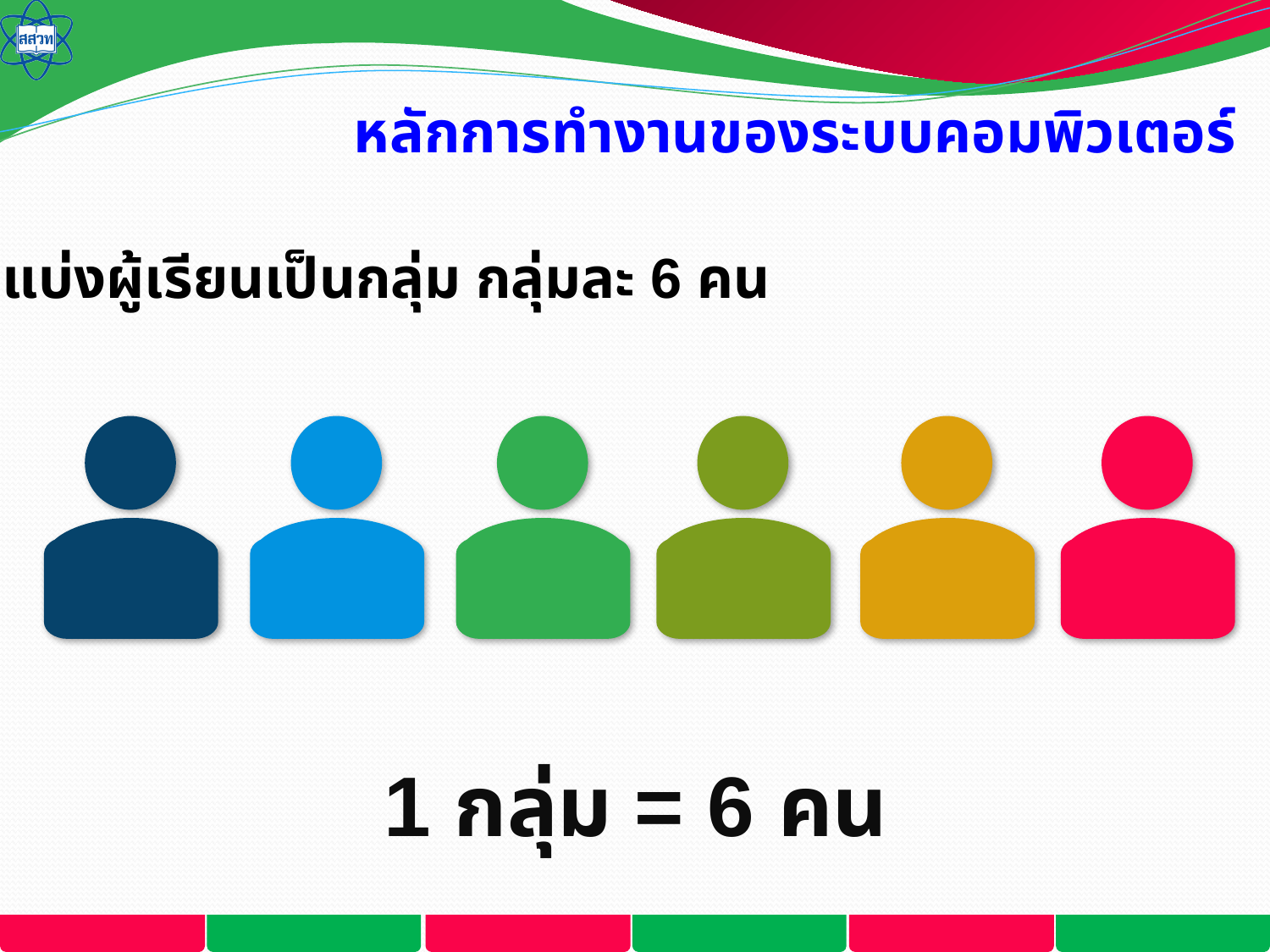

หลักการทำงานของระบบคอมพิวเตอร์
แบ่งผู้เรียนเป็นกลุ่ม กลุ่มละ 6 คน

1 กลุ่ม = 6 คน